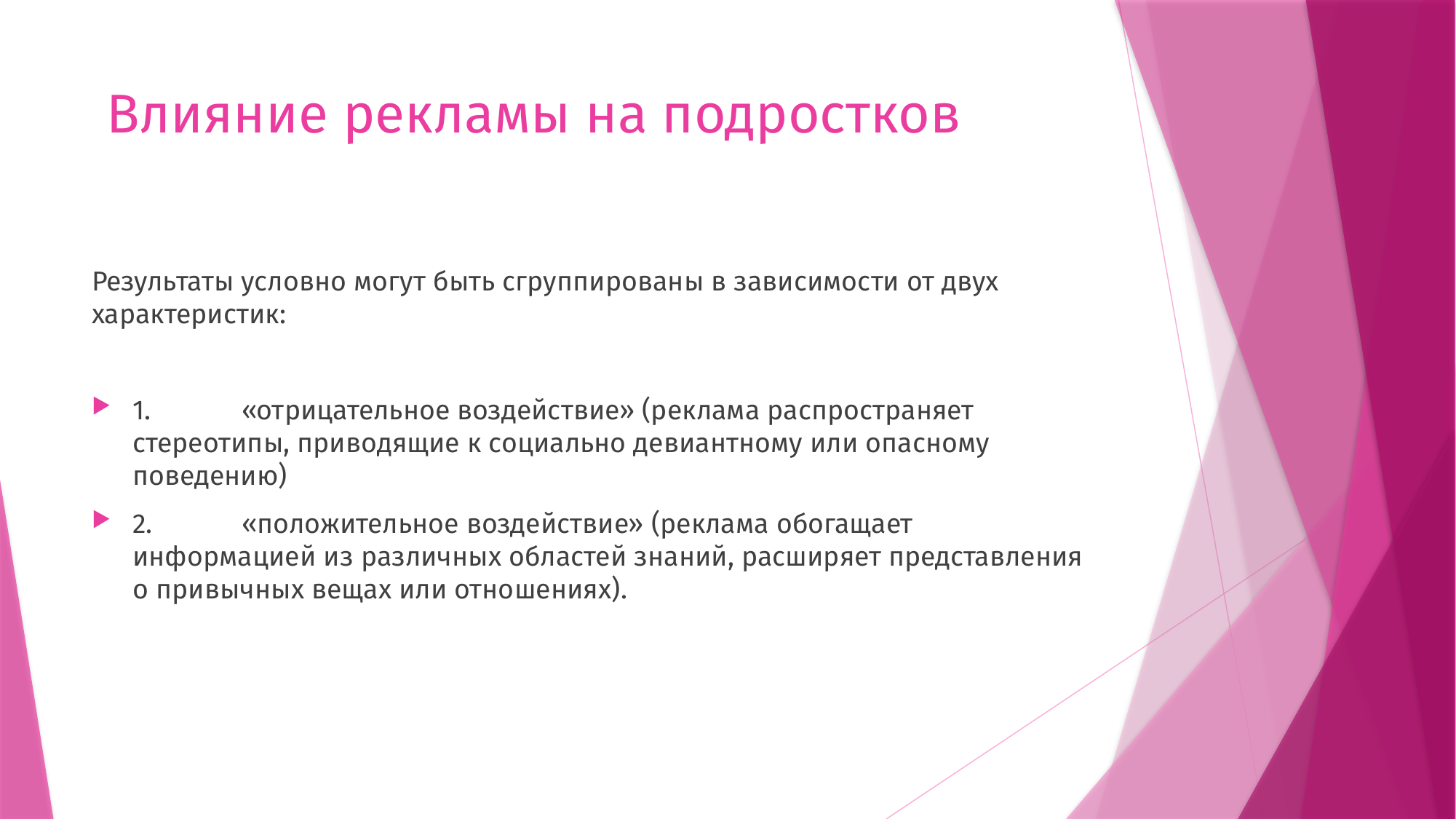

# Влияние рекламы на подростков
Результаты условно могут быть сгруппированы в зависимости от двух характеристик:

1.	«отрицательное воздействие» (реклама распространяет стереотипы, приводящие к социально девиантному или опасному поведению)
2.	«положительное воздействие» (реклама обогащает информацией из различных областей знаний, расширяет представления о привычных вещах или отношениях).